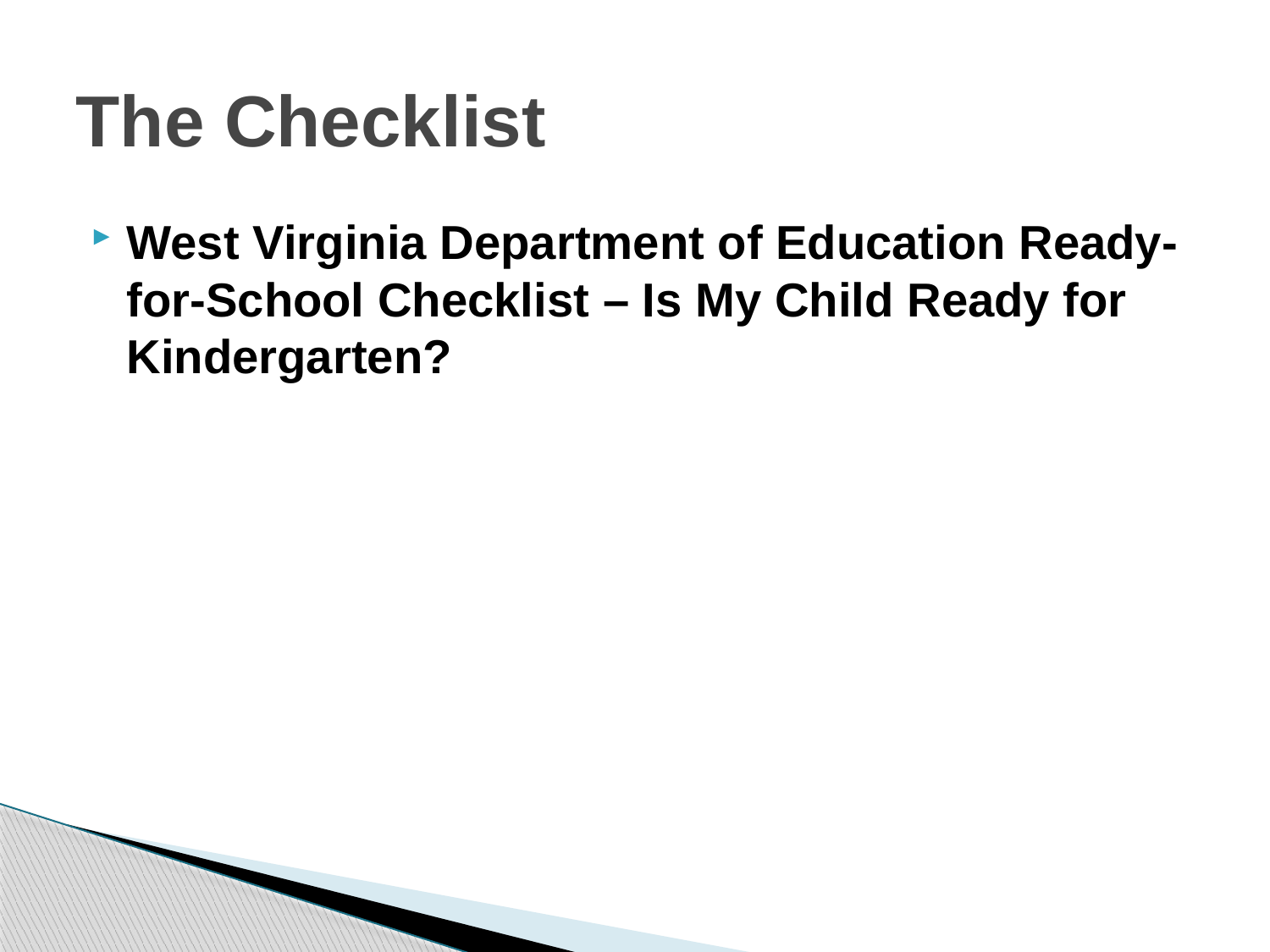

# The Checklist
West Virginia Department of Education Ready-for-School Checklist – Is My Child Ready for Kindergarten?